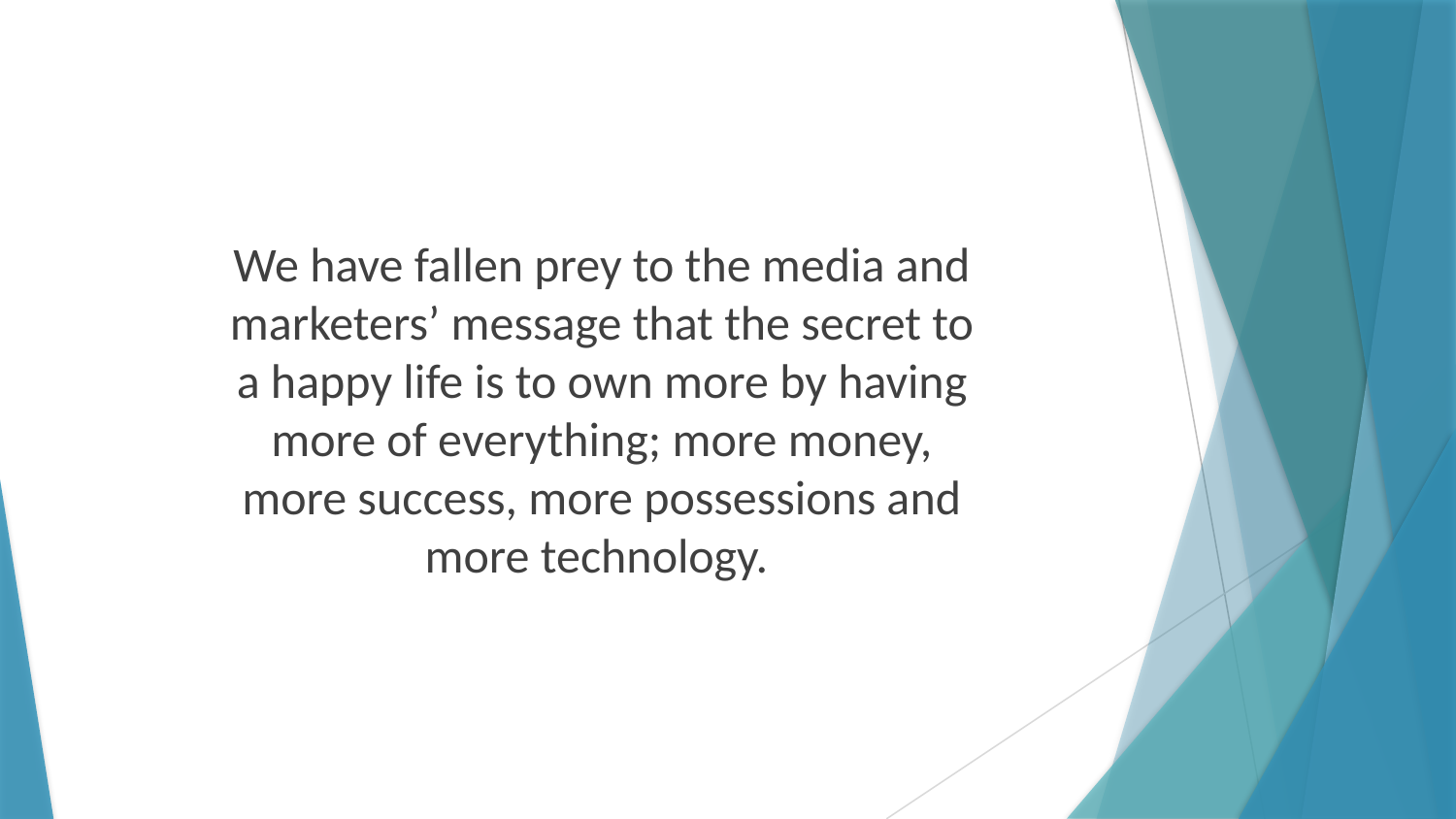

We have fallen prey to the media and marketers’ message that the secret to a happy life is to own more by having more of everything; more money, more success, more possessions and more technology.